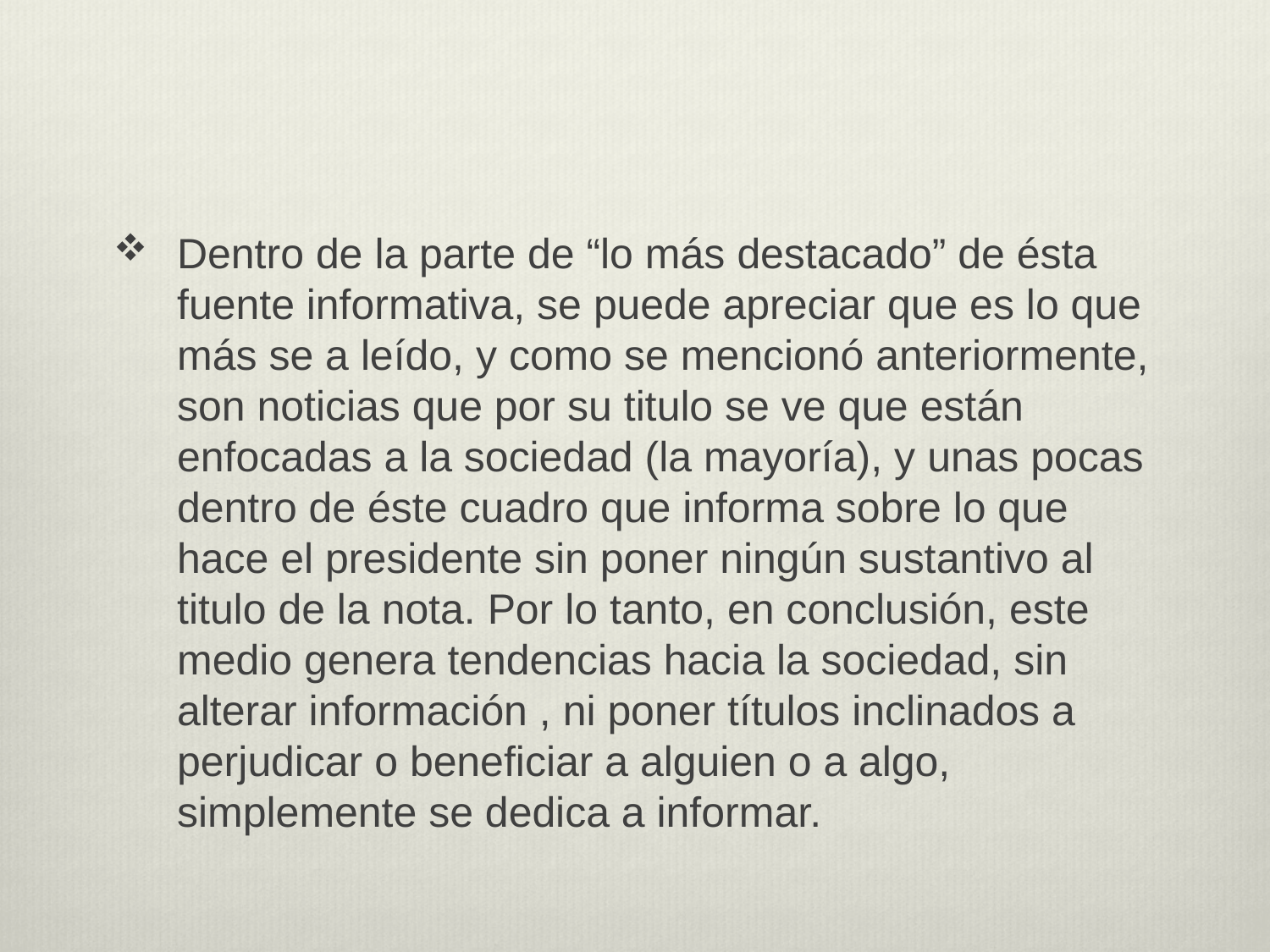

Dentro de la parte de “lo más destacado” de ésta fuente informativa, se puede apreciar que es lo que más se a leído, y como se mencionó anteriormente, son noticias que por su titulo se ve que están enfocadas a la sociedad (la mayoría), y unas pocas dentro de éste cuadro que informa sobre lo que hace el presidente sin poner ningún sustantivo al titulo de la nota. Por lo tanto, en conclusión, este medio genera tendencias hacia la sociedad, sin alterar información , ni poner títulos inclinados a perjudicar o beneficiar a alguien o a algo, simplemente se dedica a informar.